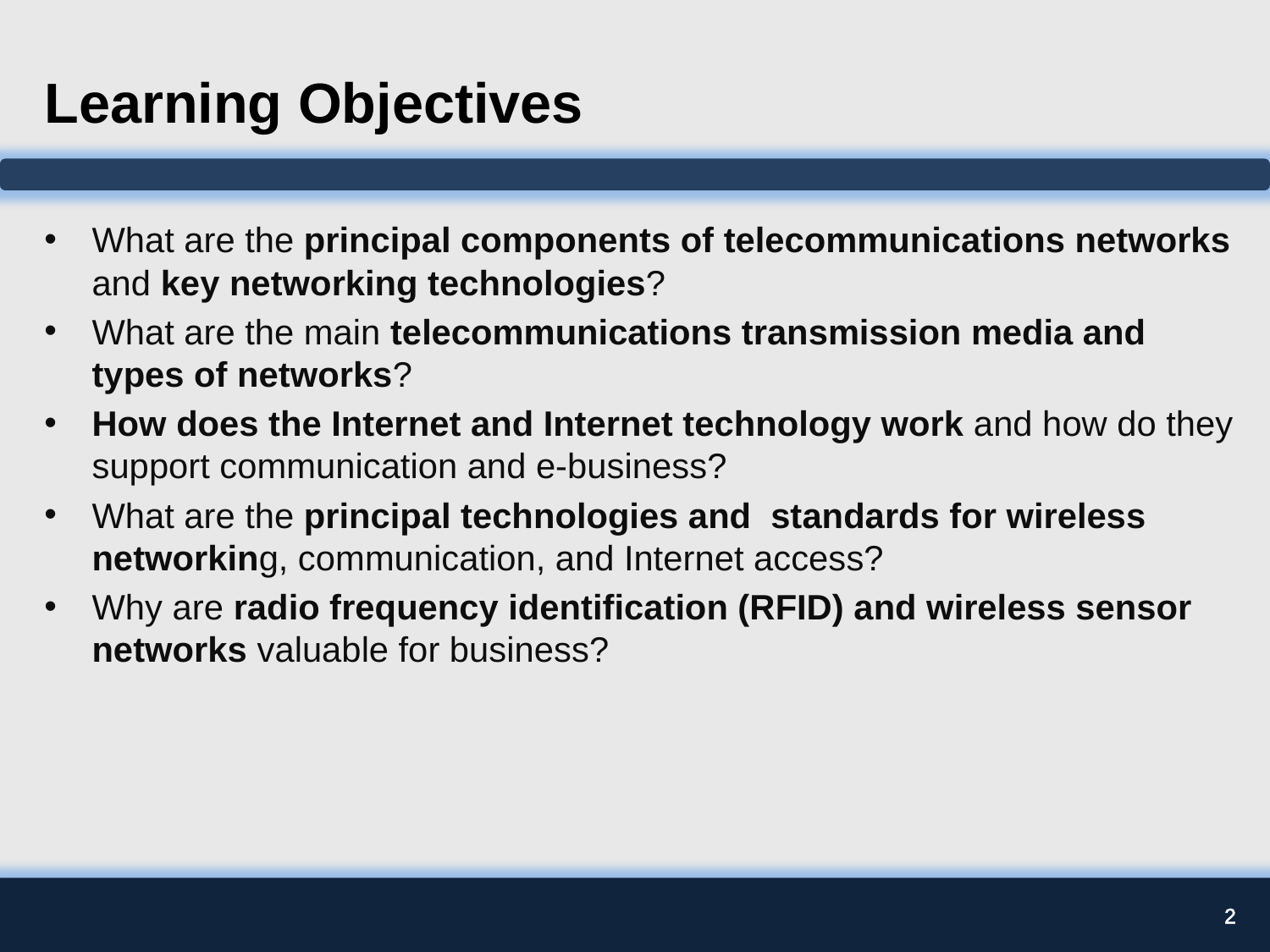

# Learning Objectives
What are the principal components of telecommunications networks and key networking technologies?
What are the main telecommunications transmission media and types of networks?
How does the Internet and Internet technology work and how do they support communication and e-business?
What are the principal technologies and  standards for wireless networking, communication, and Internet access?
Why are radio frequency identification (RFID) and wireless sensor networks valuable for business?

2